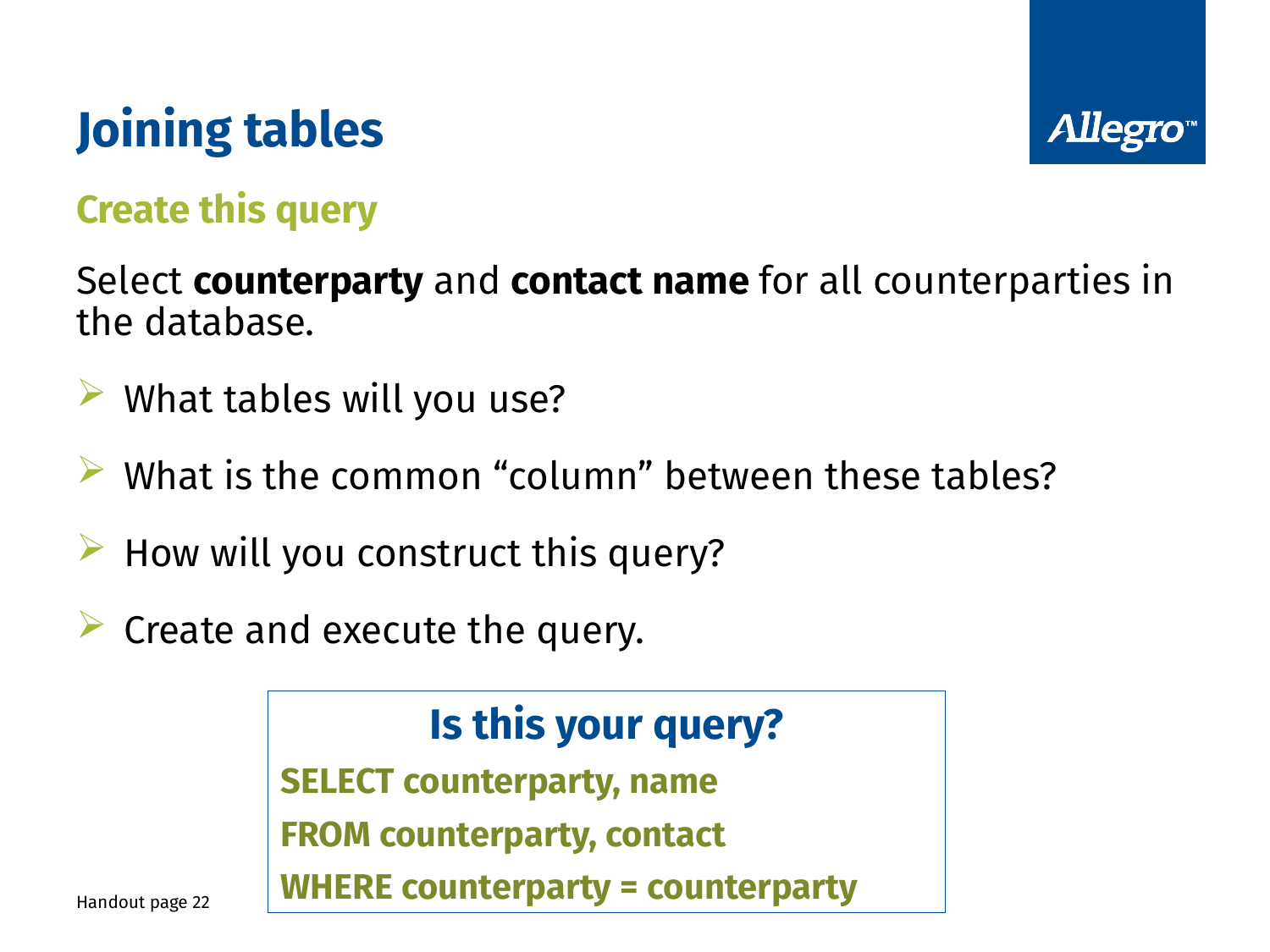

# Joining tables
Create this query
Select counterparty and contact name for all counterparties in the database.
What tables will you use?
What is the common “column” between these tables?
How will you construct this query?
Create and execute the query.
Is this your query?
SELECT counterparty, name
FROM counterparty, contact
WHERE counterparty = counterparty
Handout page 22